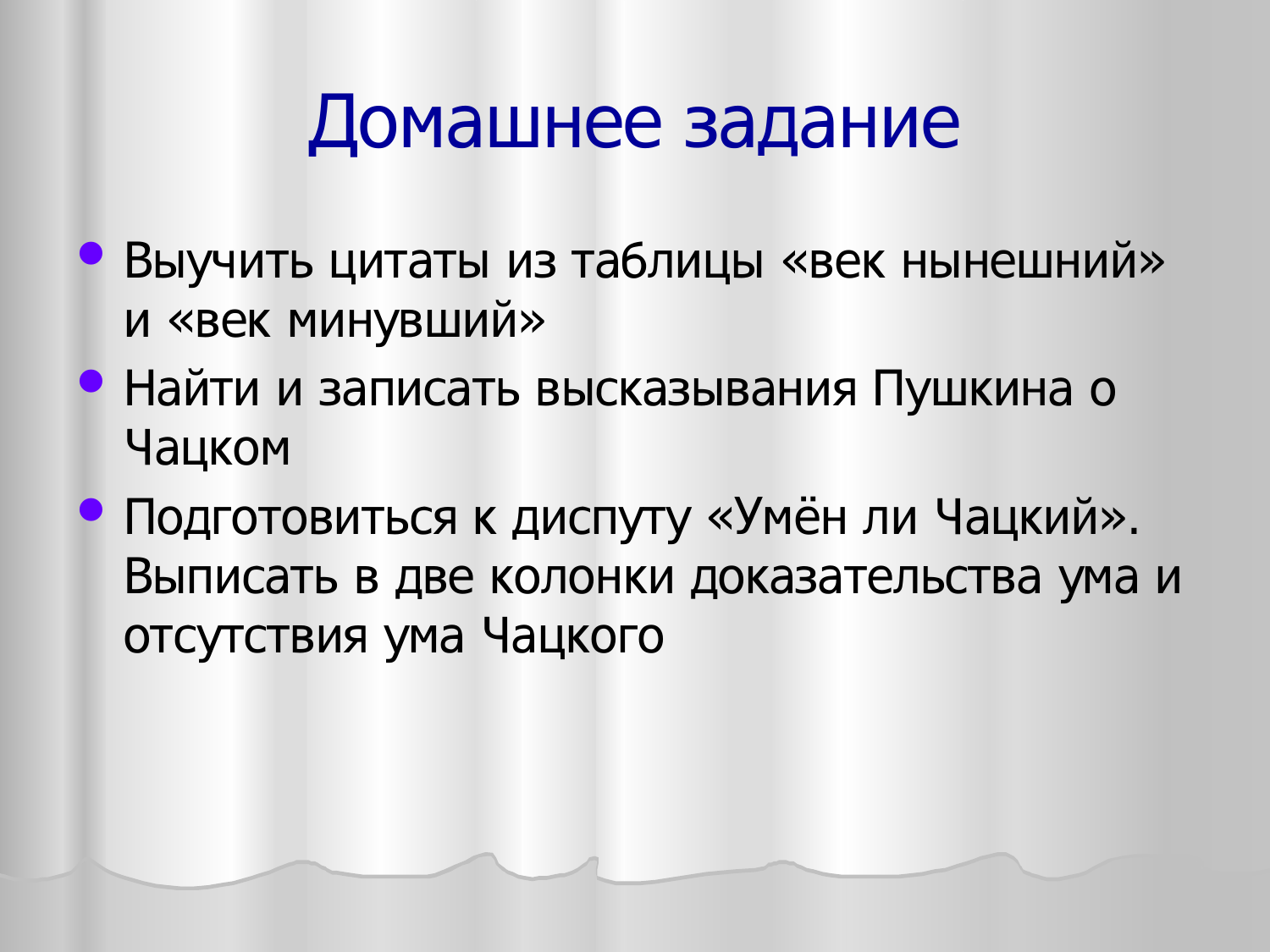

# Домашнее задание
Выучить цитаты из таблицы «век нынешний» и «век минувший»
Найти и записать высказывания Пушкина о Чацком
Подготовиться к диспуту «Умён ли Чацкий». Выписать в две колонки доказательства ума и отсутствия ума Чацкого